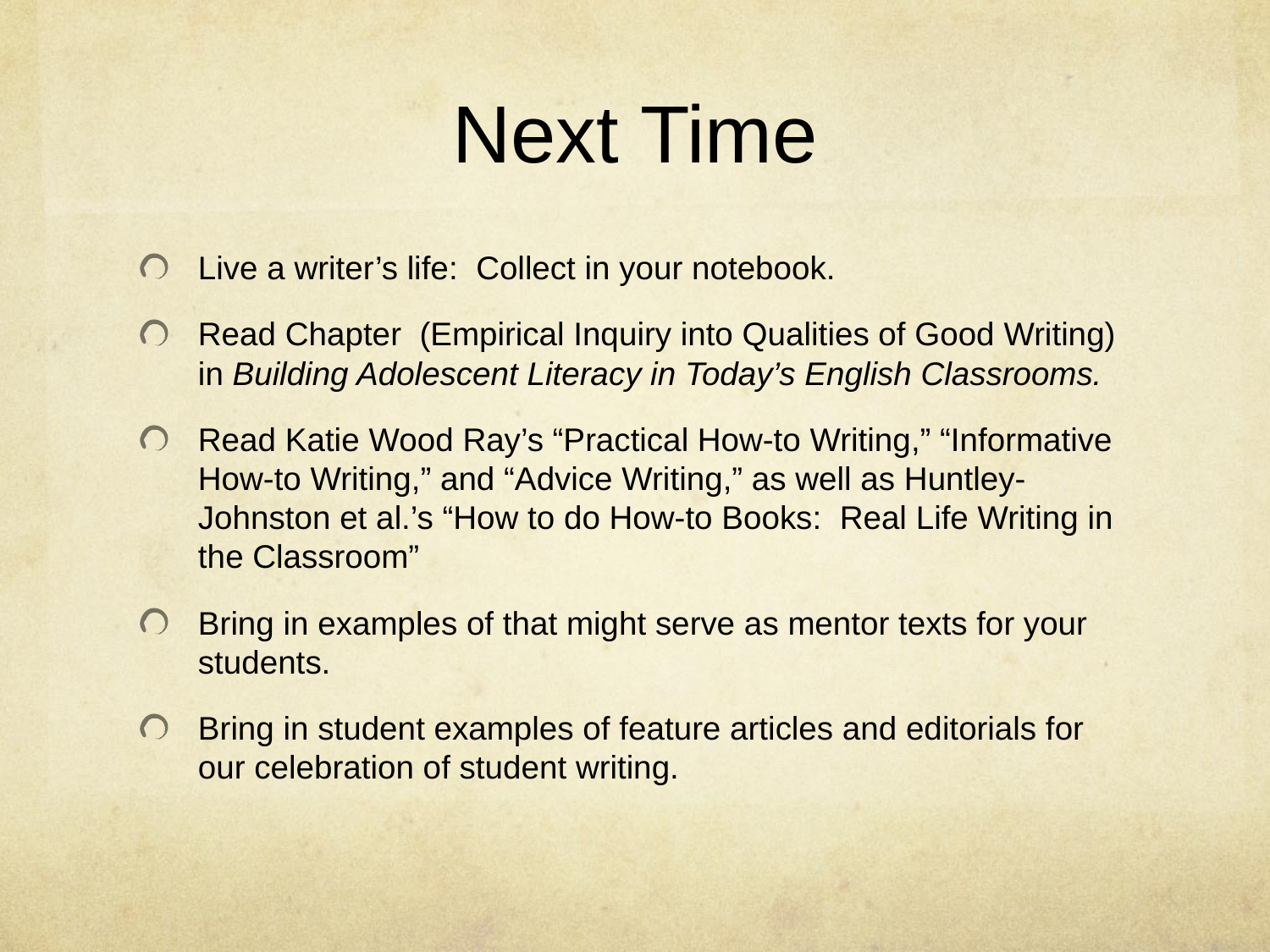

# Next Time
Live a writer’s life:  Collect in your notebook.
Read Chapter  (Empirical Inquiry into Qualities of Good Writing) in Building Adolescent Literacy in Today’s English Classrooms.
Read Katie Wood Ray’s “Practical How-to Writing,” “Informative How-to Writing,” and “Advice Writing,” as well as Huntley-Johnston et al.’s “How to do How-to Books:  Real Life Writing in the Classroom”
Bring in examples of that might serve as mentor texts for your students.
Bring in student examples of feature articles and editorials for our celebration of student writing.